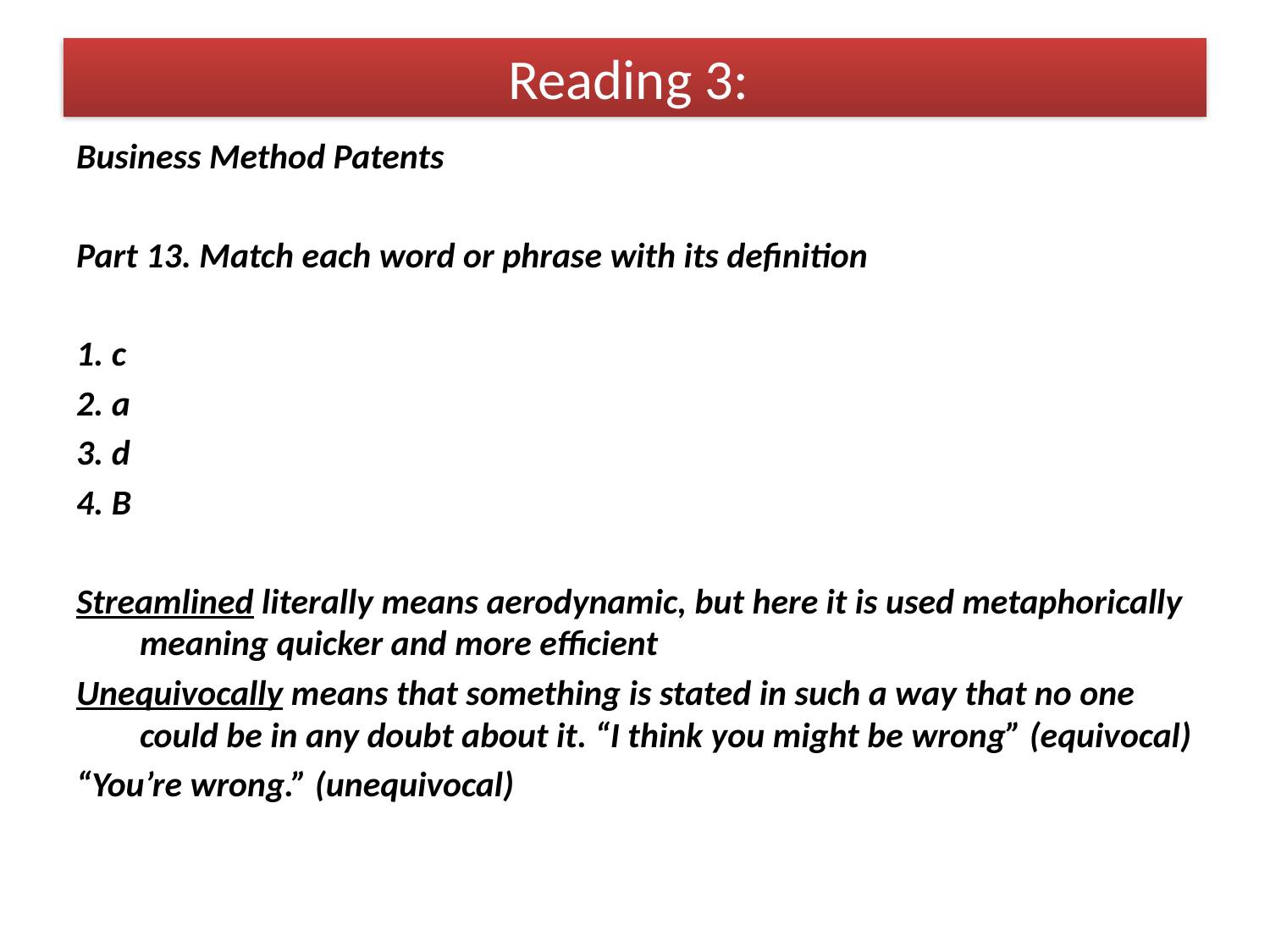

# Reading 3:
Business Method Patents

Part 13. Match each word or phrase with its definition

1. c
2. a
3. d
4. B

Streamlined literally means aerodynamic, but here it is used metaphorically meaning quicker and more efficient
Unequivocally means that something is stated in such a way that no one could be in any doubt about it. “I think you might be wrong” (equivocal)
“You’re wrong.” (unequivocal)